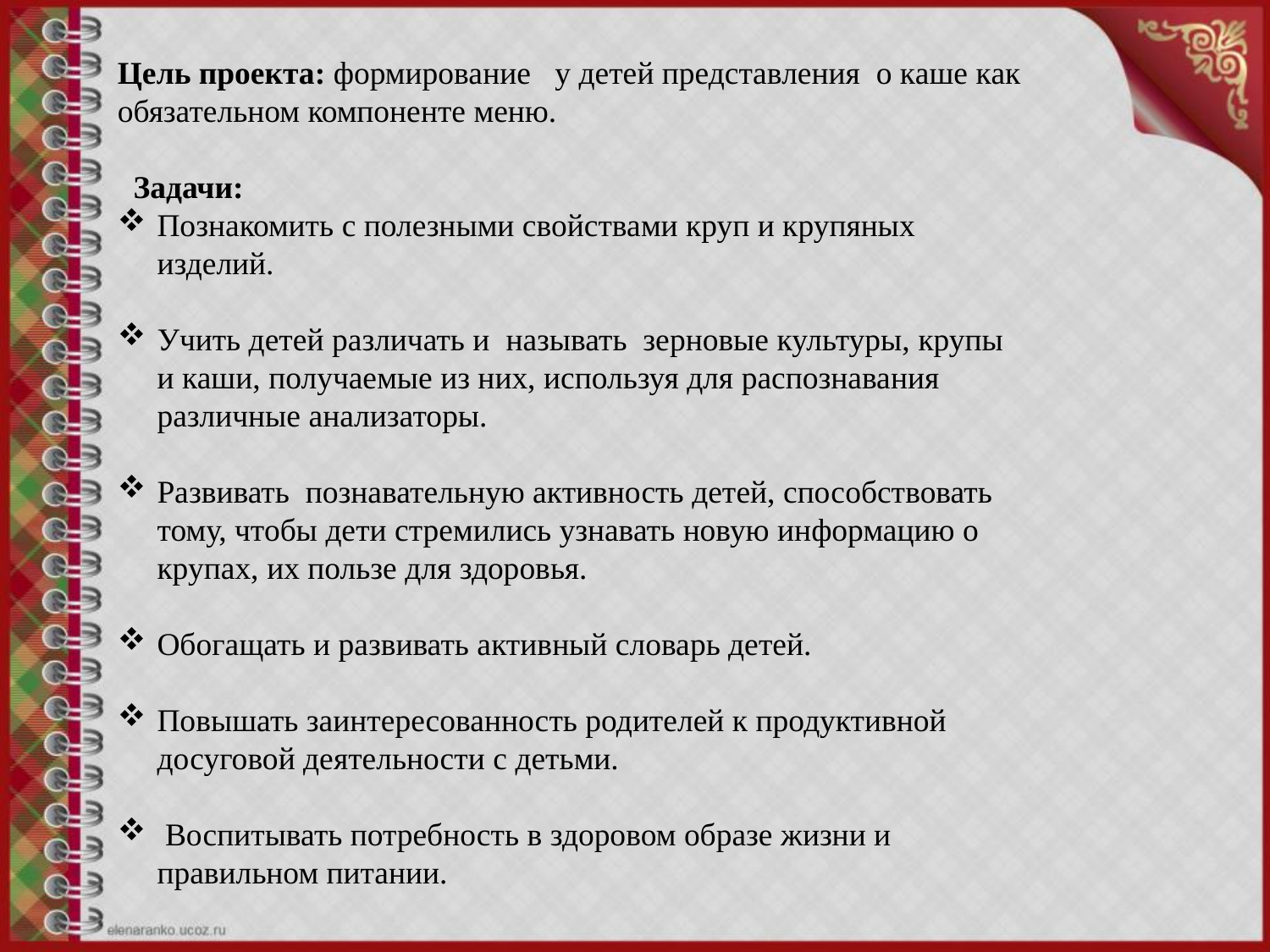

Цель проекта: формирование   у детей представления  о каше как обязательном компоненте меню.

  Задачи:
Познакомить с полезными свойствами круп и крупяных изделий.

Учить детей различать и  называть  зерновые культуры, крупы и каши, получаемые из них, используя для распознавания различные анализаторы.

Развивать  познавательную активность детей, способствовать тому, чтобы дети стремились узнавать новую информацию о крупах, их пользе для здоровья.

Обогащать и развивать активный словарь детей.

Повышать заинтересованность родителей к продуктивной досуговой деятельности с детьми.

 Воспитывать потребность в здоровом образе жизни и правильном питании.